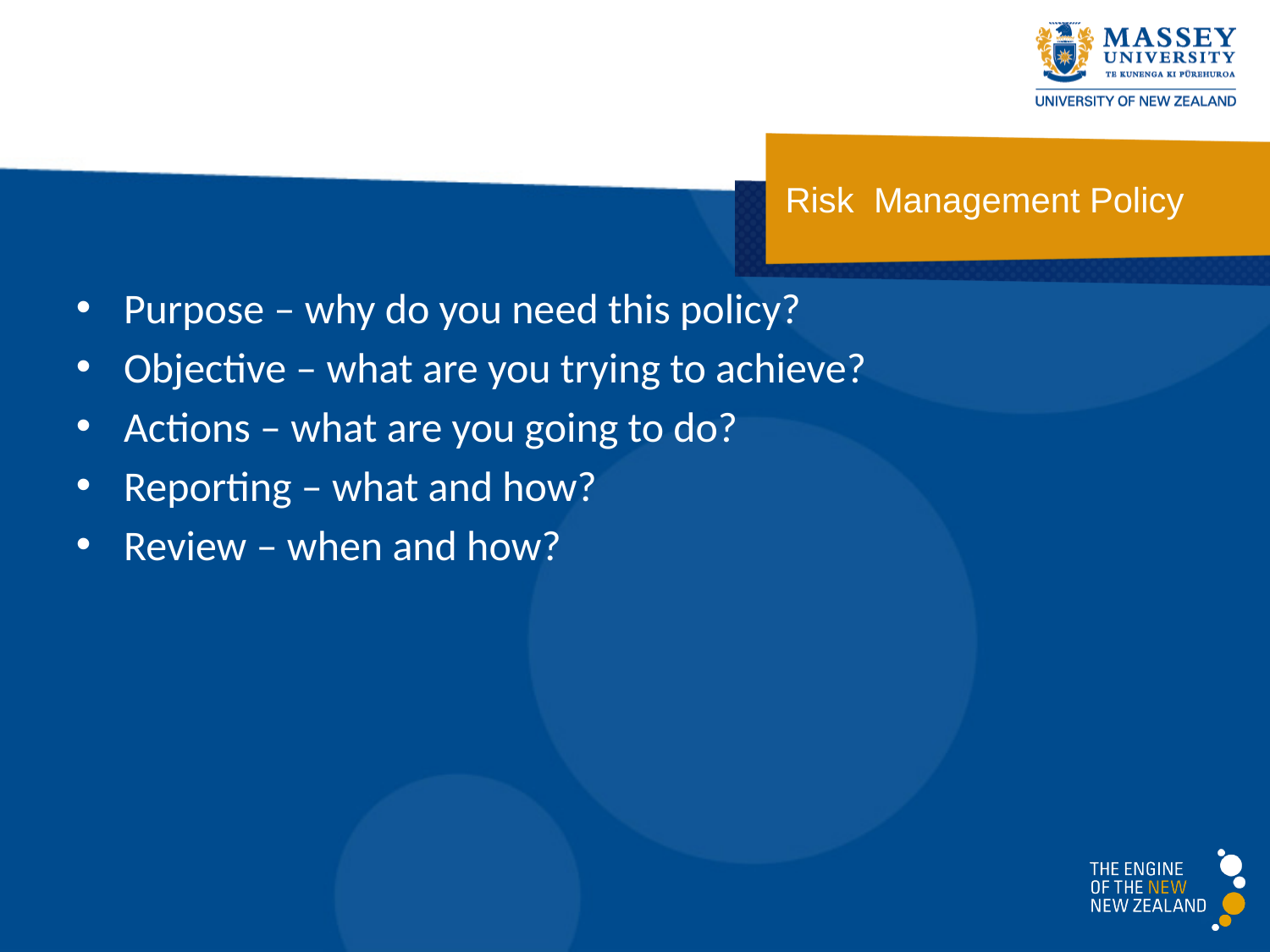

# Risk  Management Policy
Purpose – why do you need this policy?
Objective – what are you trying to achieve?
Actions – what are you going to do?
Reporting – what and how?
Review – when and how?